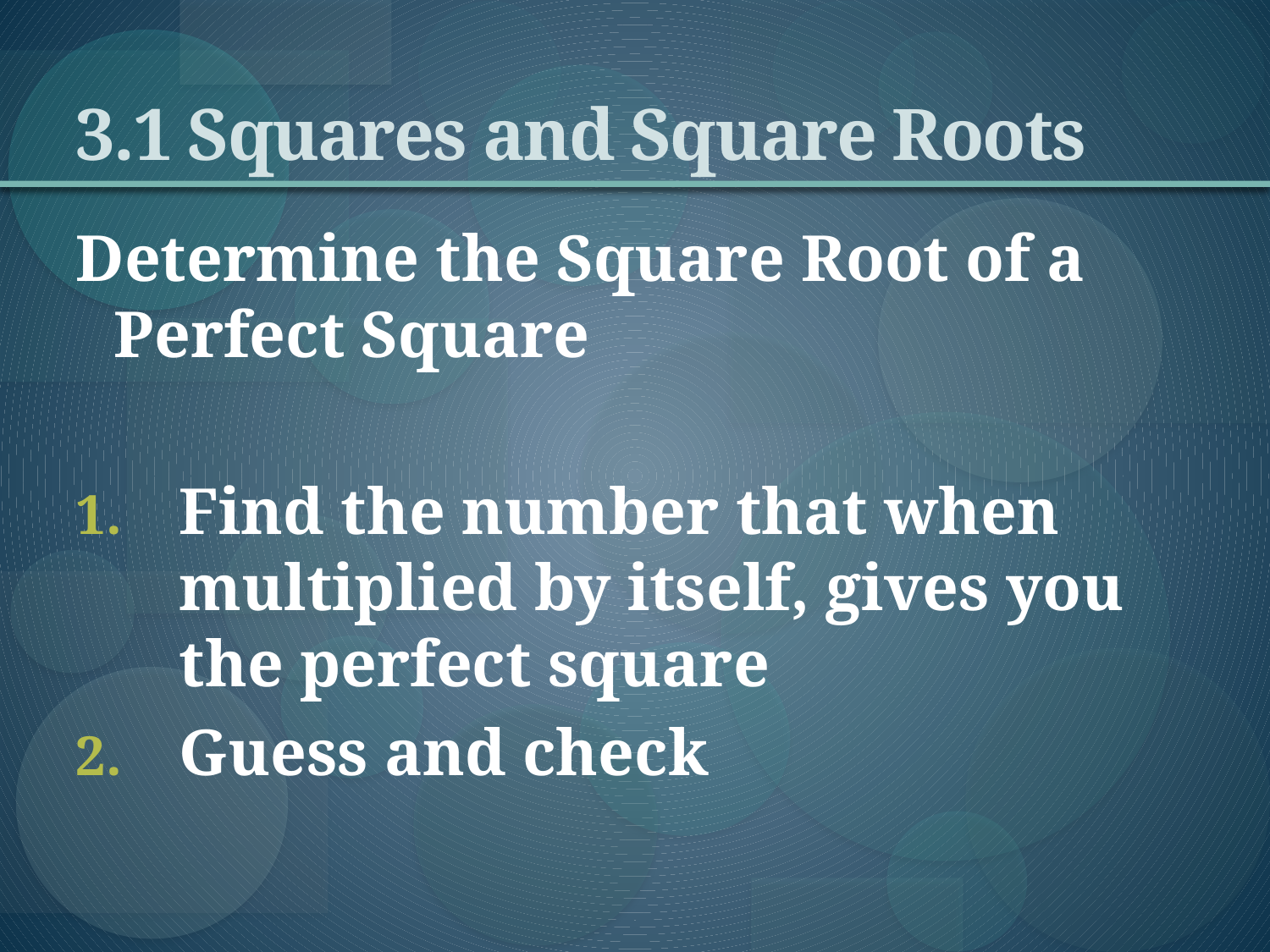

# 3.1 Squares and Square Roots
Determine the Square Root of a Perfect Square

Find the number that when multiplied by itself, gives you the perfect square
Guess and check